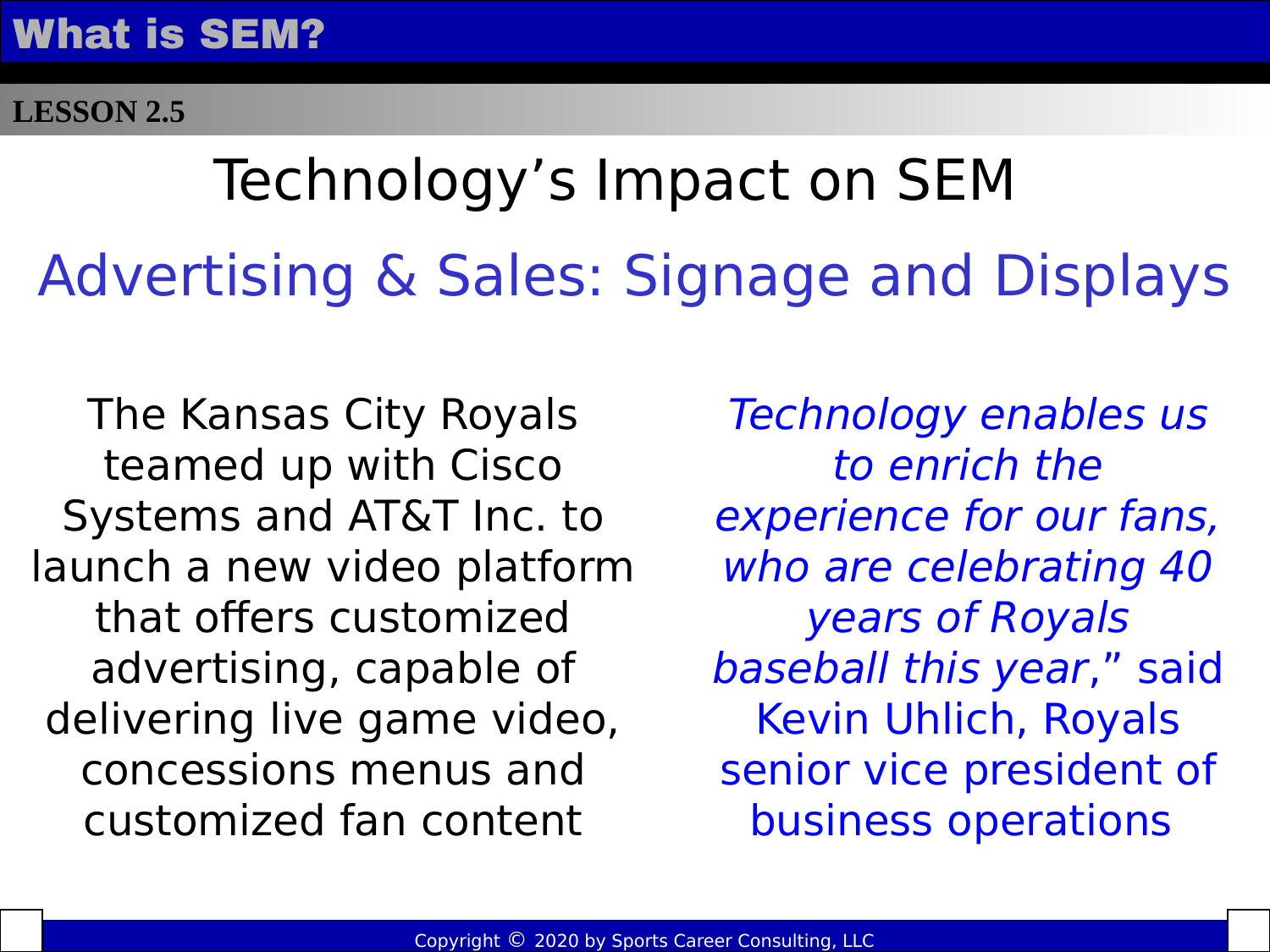

What is SEM?
LESSON 2.5
Technology’s Impact on SEM
Advertising & Sales: Signage and Displays
The Kansas City Royals teamed up with Cisco Systems and AT&T Inc. to launch a new video platform that offers customized advertising, capable of delivering live game video, concessions menus and customized fan content
Technology enables us to enrich the experience for our fans, who are celebrating 40 years of Royals baseball this year,” said Kevin Uhlich, Royals senior vice president of business operations
Copyright © 2020 by Sports Career Consulting, LLC